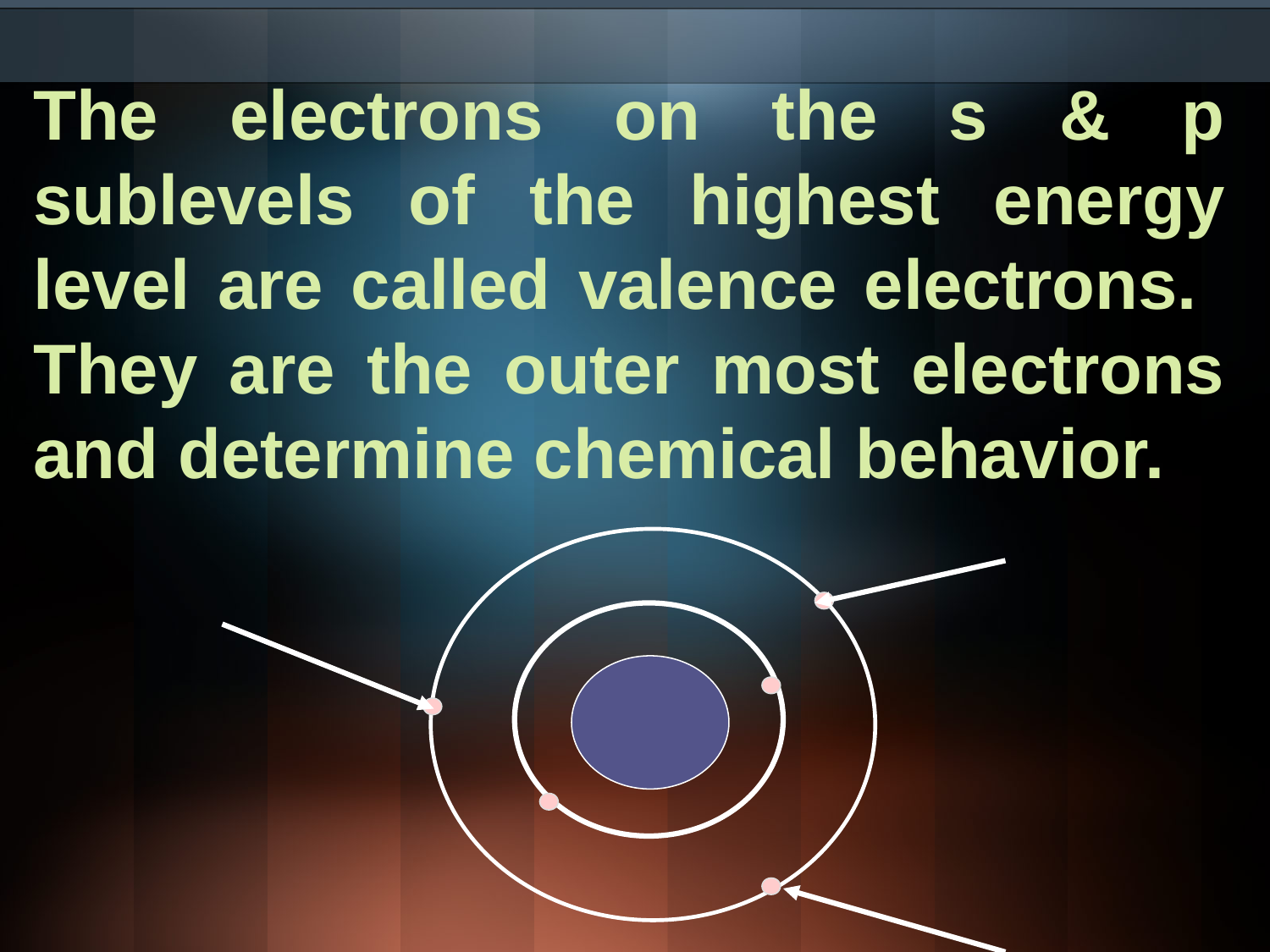

The electrons on the s & p sublevels of the highest energy level are called valence electrons.  They are the outer most electrons and determine chemical behavior.